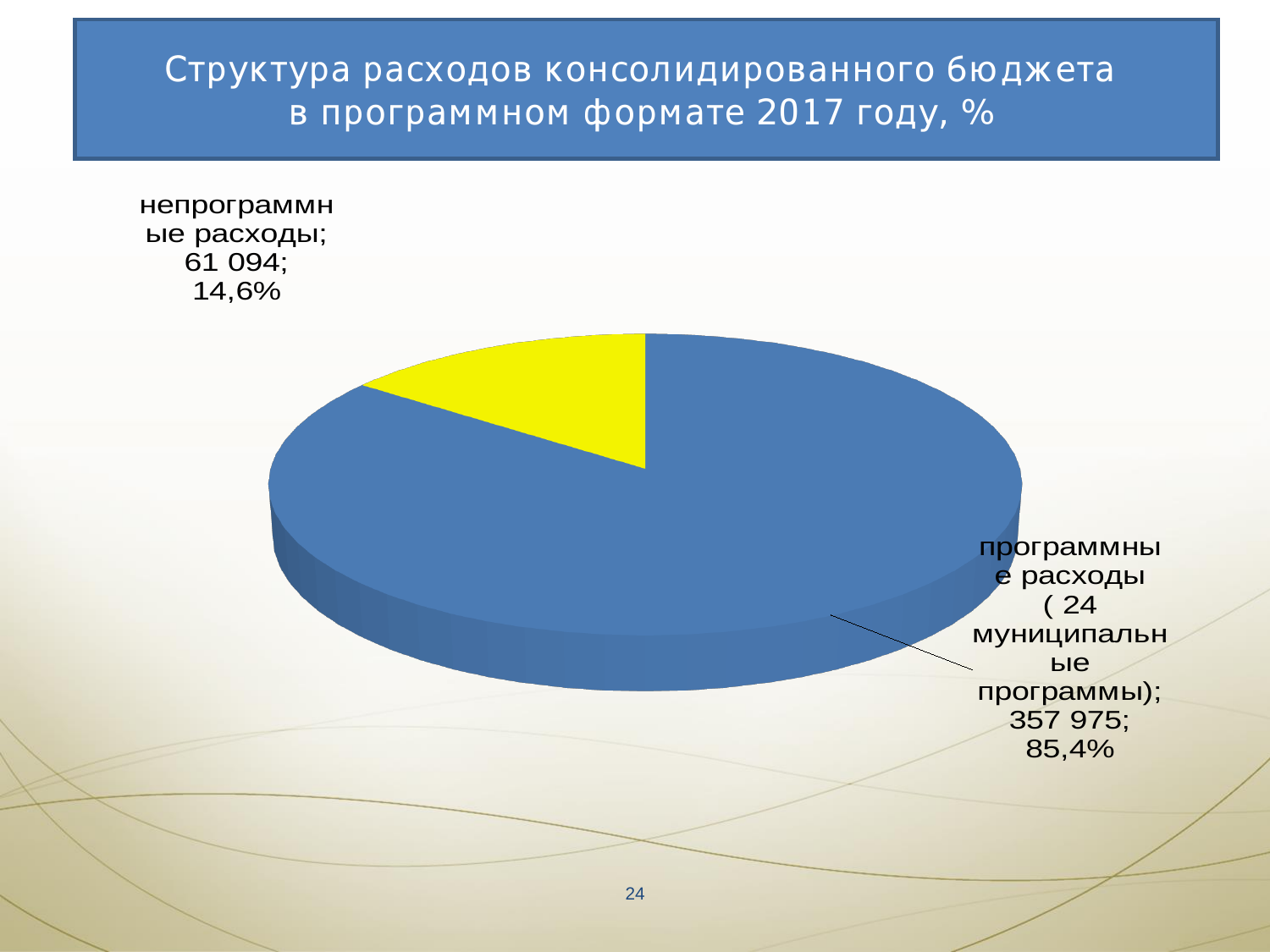

Структура расходов консолидированного бюджета
в программном формате 2017 году, %

[unsupported chart]

24